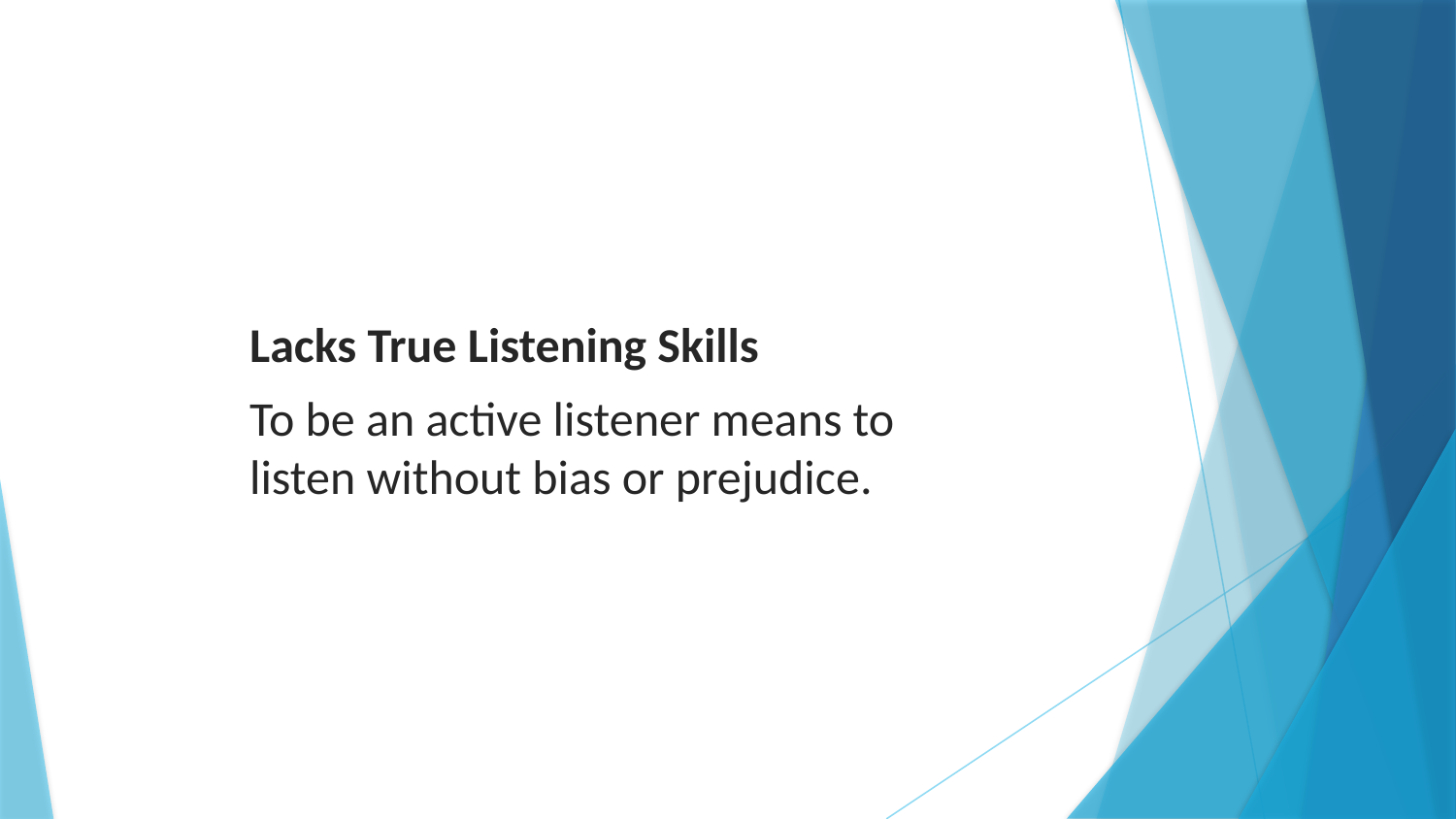

Lacks True Listening Skills
To be an active listener means to listen without bias or prejudice.